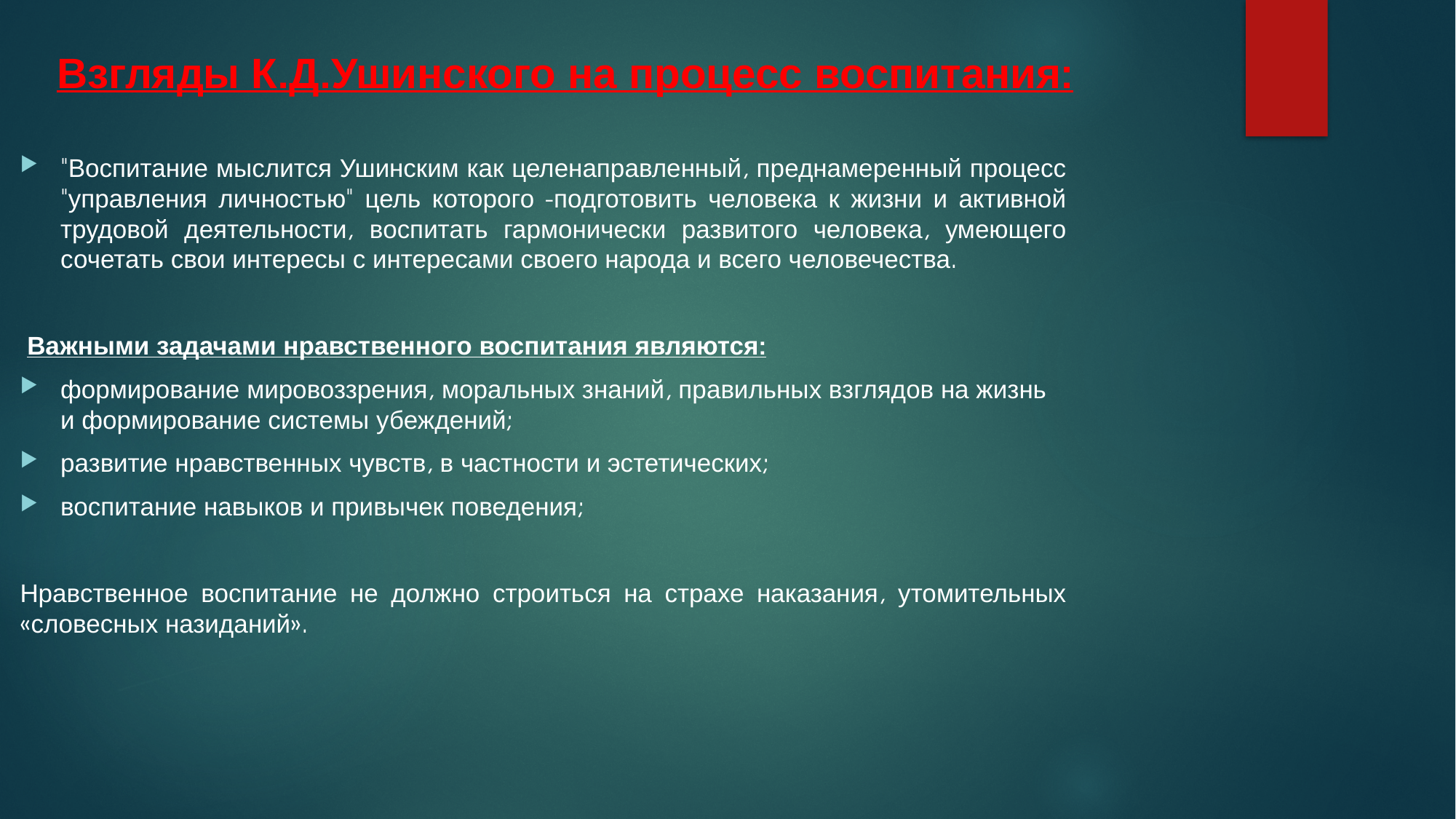

# Взгляды К.Д.Ушинского на процесс воспитания:
"Воспитание мыслится Ушинским как целенаправленный, преднамеренный процесс "управления личностью" цель которого -подготовить человека к жизни и активной трудовой деятельности, воспитать гармонически развитого человека, умеющего сочетать свои интересы с интересами своего народа и всего человечества.

 Важными задачами нравственного воспитания являются:
формирование мировоззрения, моральных знаний, правильных взглядов на жизнь и формирование системы убеждений;
развитие нравственных чувств, в частности и эстетических;
воспитание навыков и привычек поведения;

Нравственное воспитание не должно строиться на страхе наказания, утомительных «словесных назиданий».